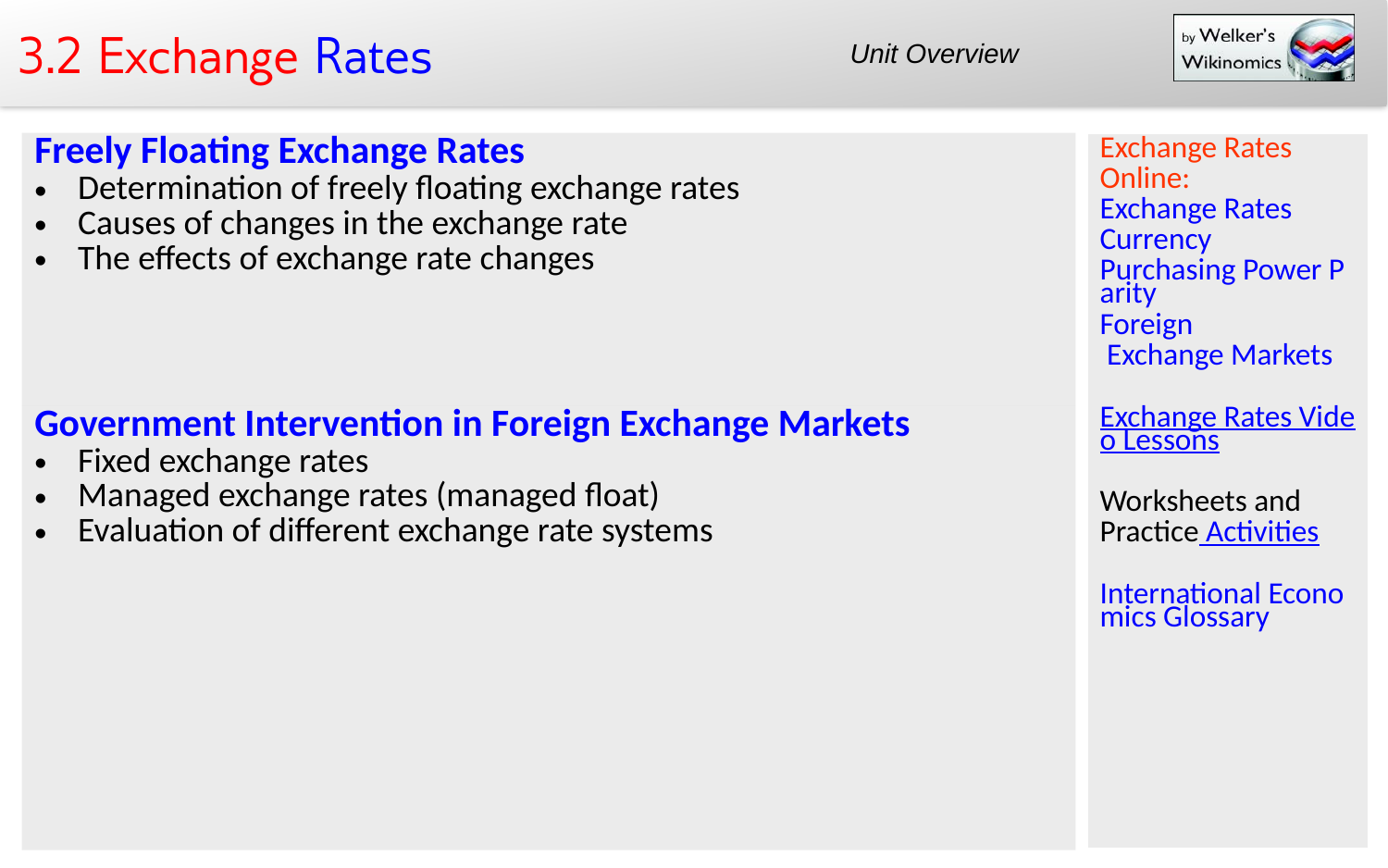

Unit Overview
| Freely Floating Exchange Rates Determination of freely floating exchange rates Causes of changes in the exchange rate The effects of exchange rate changes |
| --- |
| Government Intervention in Foreign Exchange Markets Fixed exchange rates Managed exchange rates (managed float) Evaluation of different exchange rate systems |
| Exchange Rates Online: Exchange Rates Currency Purchasing Power Parity Foreign Exchange Markets Exchange Rates Video Lessons Worksheets and Practice Activities International Economics Glossary |
| --- |